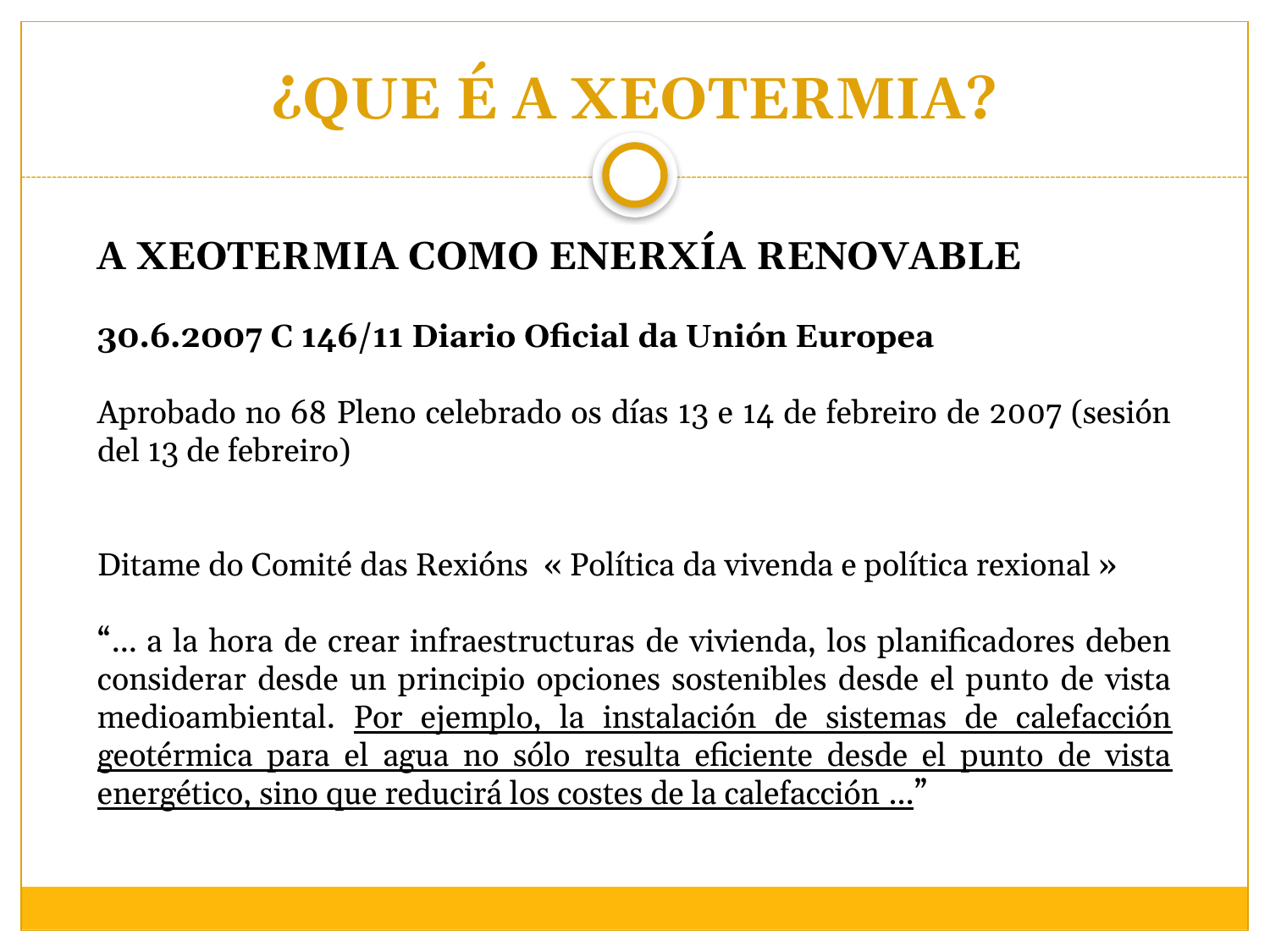

# ¿QUE É A XEOTERMIA?
A XEOTERMIA COMO ENERXÍA RENOVABLE

30.6.2007 C 146/11 Diario Oficial da Unión Europea

Aprobado no 68 Pleno celebrado os días 13 e 14 de febreiro de 2007 (sesión del 13 de febreiro)

Ditame do Comité das Rexións  « Política da vivenda e política rexional »

“… a la hora de crear infraestructuras de vivienda, los planificadores deben considerar desde un principio opciones sostenibles desde el punto de vista medioambiental. Por ejemplo, la instalación de sistemas de calefacción geotérmica para el agua no sólo resulta eficiente desde el punto de vista energético, sino que reducirá los costes de la calefacción …”